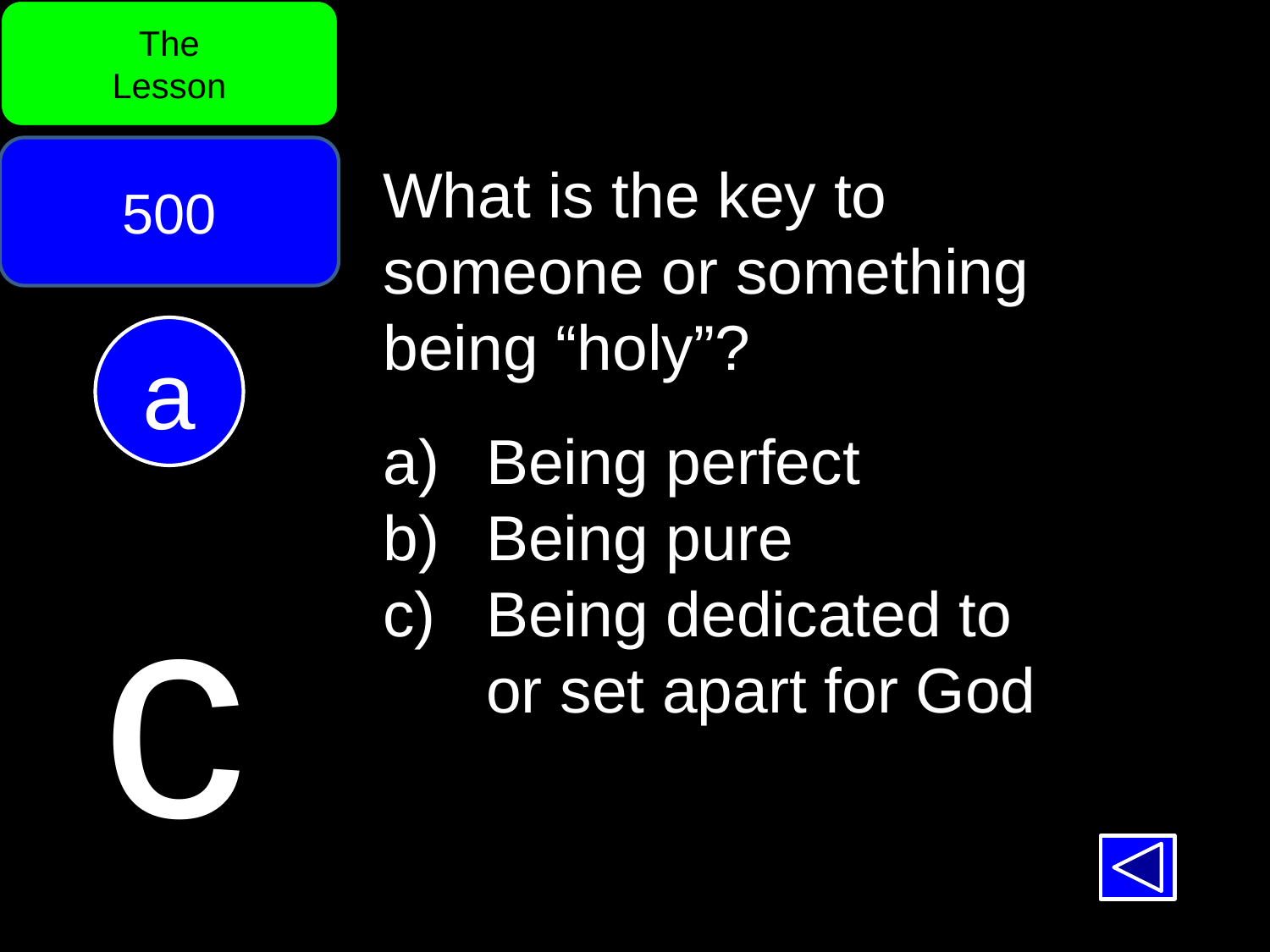

The
Lesson
500
What is the key to
someone or something
being “holy”?

Being perfect
Being pure
Being dedicated to
or set apart for God
a
c